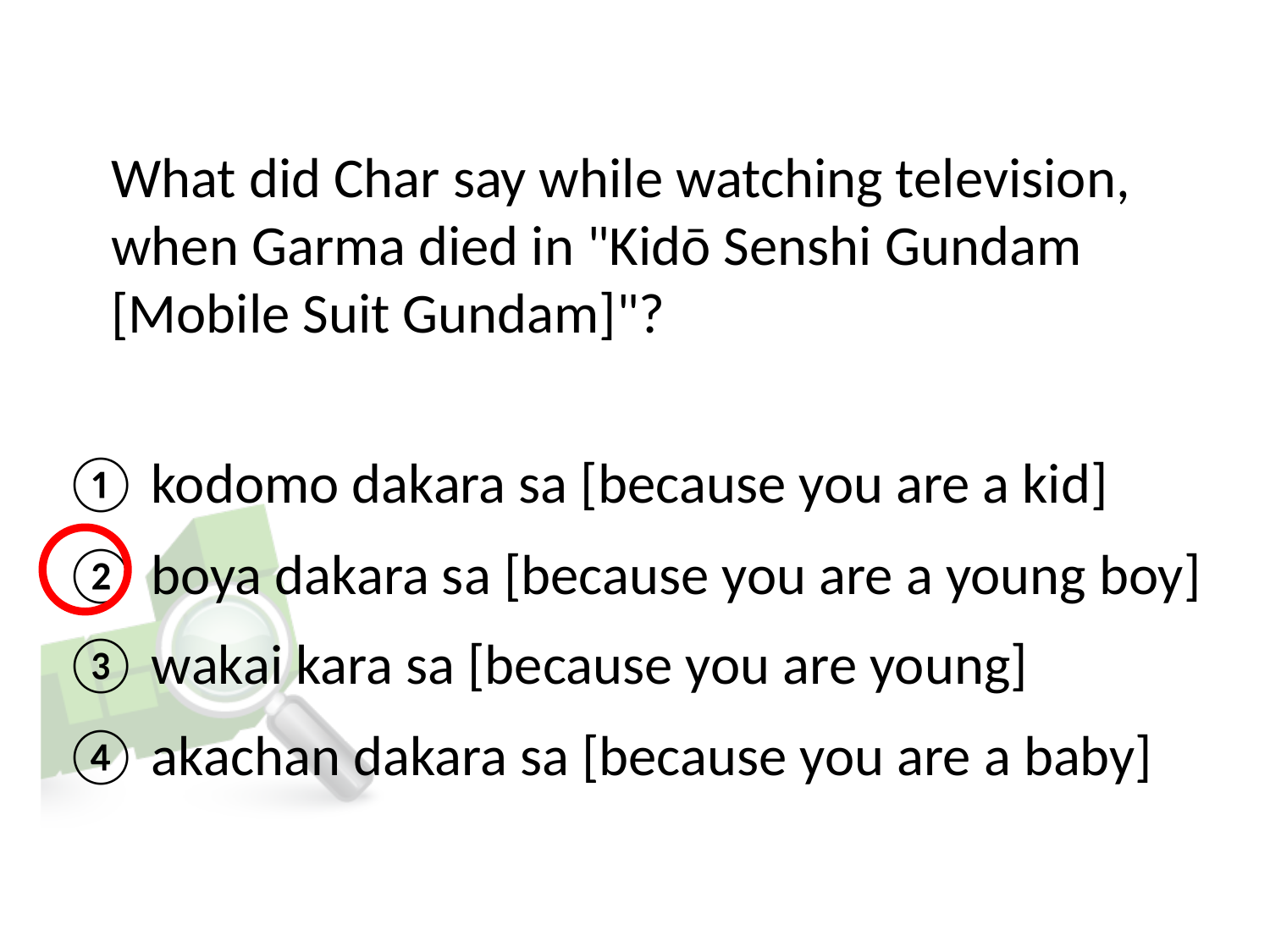

# What did Char say while watching television, when Garma died in "Kidō Senshi Gundam [Mobile Suit Gundam]"?
① kodomo dakara sa [because you are a kid]
② boya dakara sa [because you are a young boy]
③ wakai kara sa [because you are young]
④ akachan dakara sa [because you are a baby]